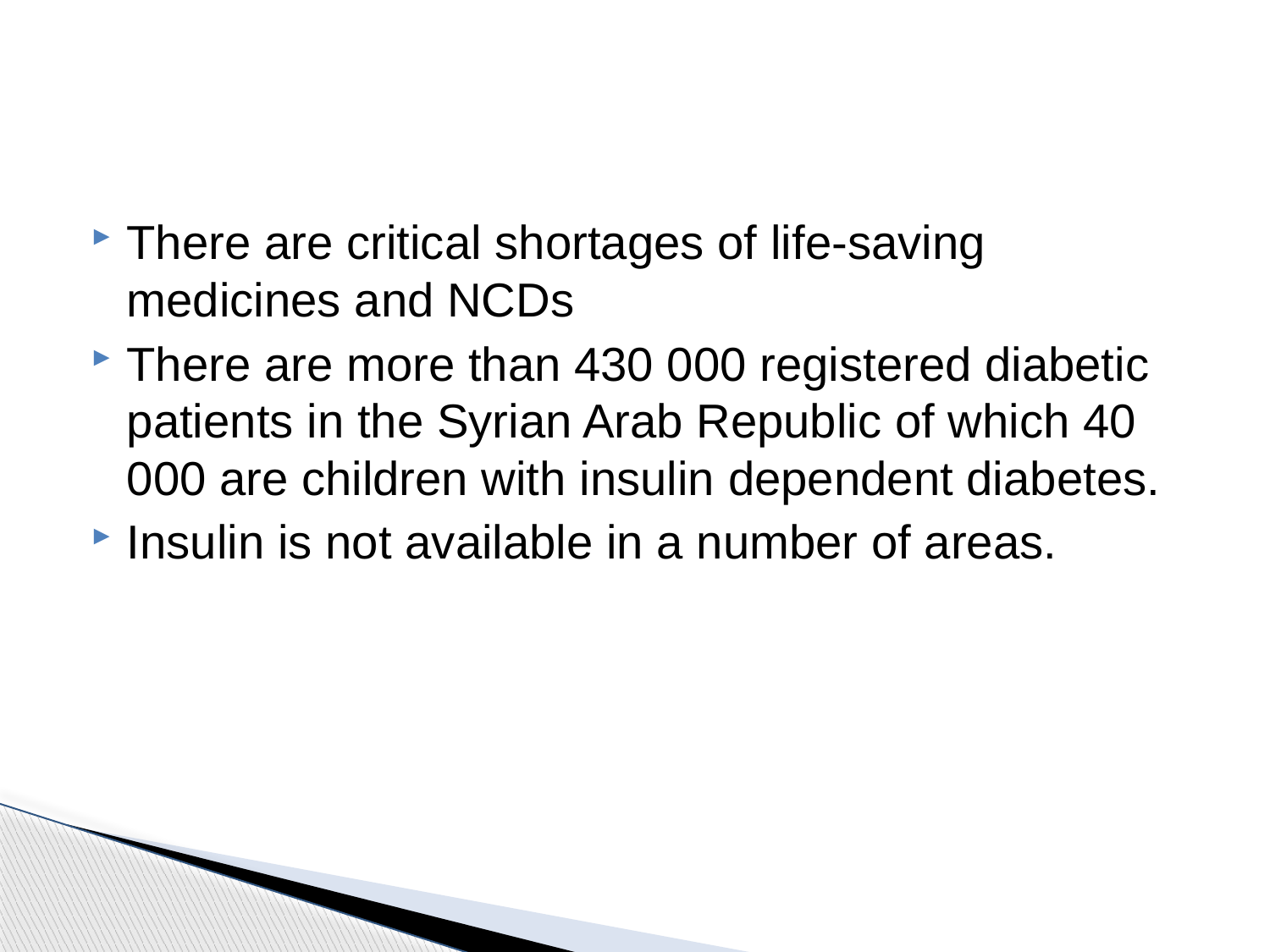

#
There are critical shortages of life-saving medicines and NCDs
There are more than 430 000 registered diabetic patients in the Syrian Arab Republic of which 40 000 are children with insulin dependent diabetes.
Insulin is not available in a number of areas.